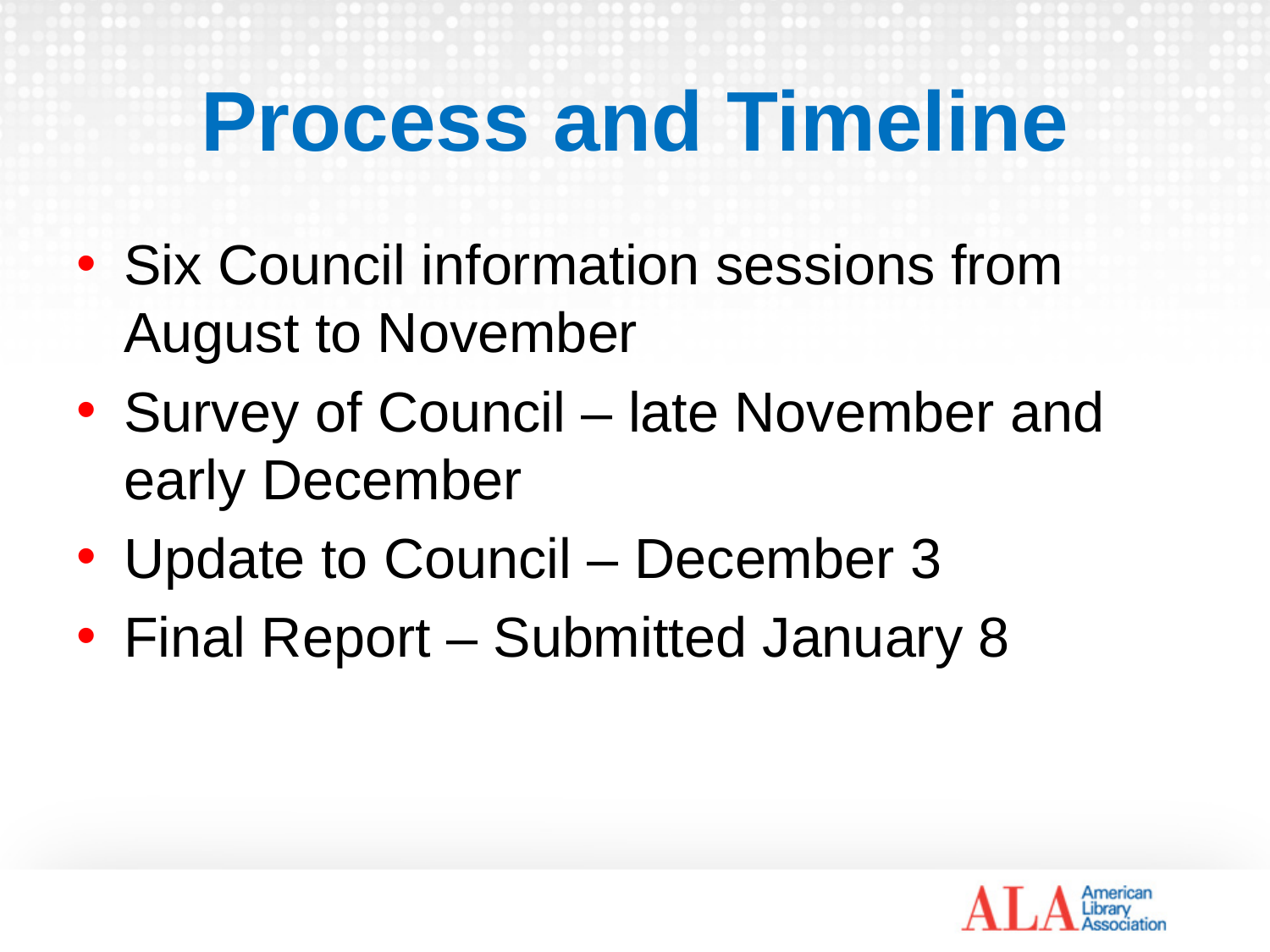

# Process and Timeline
Six Council information sessions from August to November
Survey of Council – late November and early December
Update to Council – December 3
Final Report – Submitted January 8